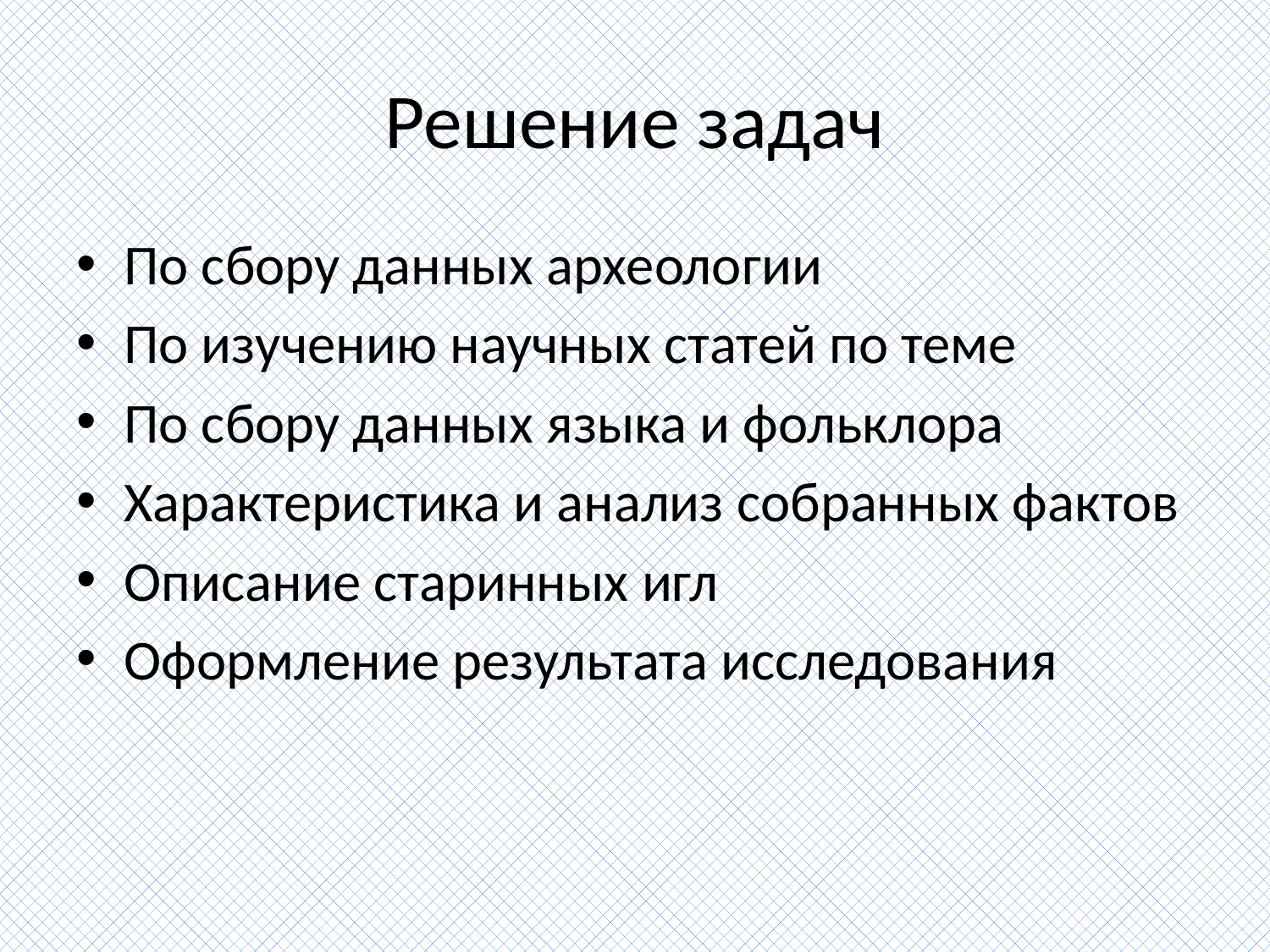

# Решение задач
По сбору данных археологии
По изучению научных статей по теме
По сбору данных языка и фольклора
Характеристика и анализ собранных фактов
Описание старинных игл
Оформление результата исследования